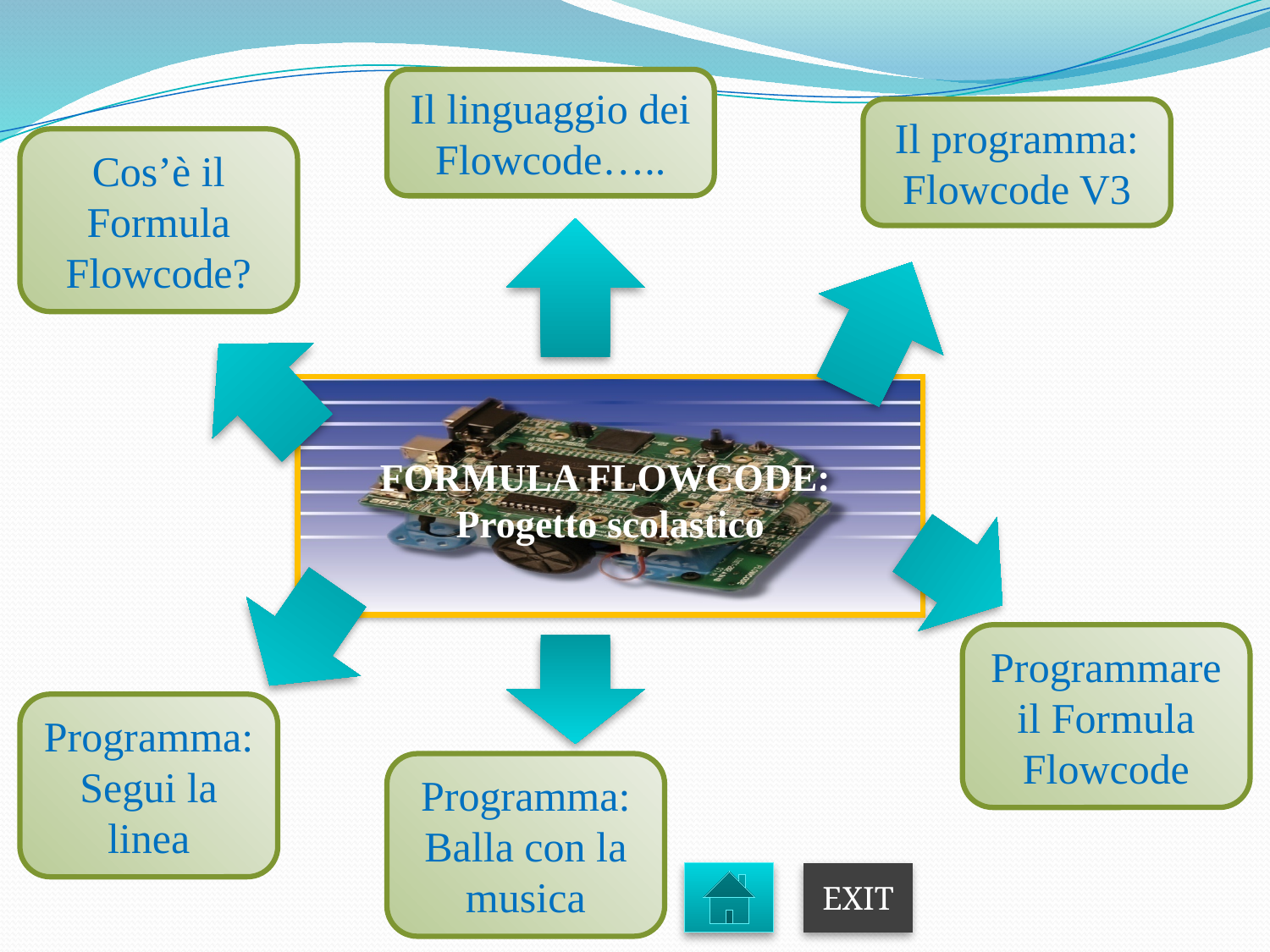

Il linguaggio dei Flowcode…..
Il programma: Flowcode V3
Cos’è il Formula Flowcode?

# FORMULA FLOWCODE: Progetto scolastico

Programmare il Formula Flowcode

Programma:
Segui la linea
Programma: Balla con la musica

EXIT